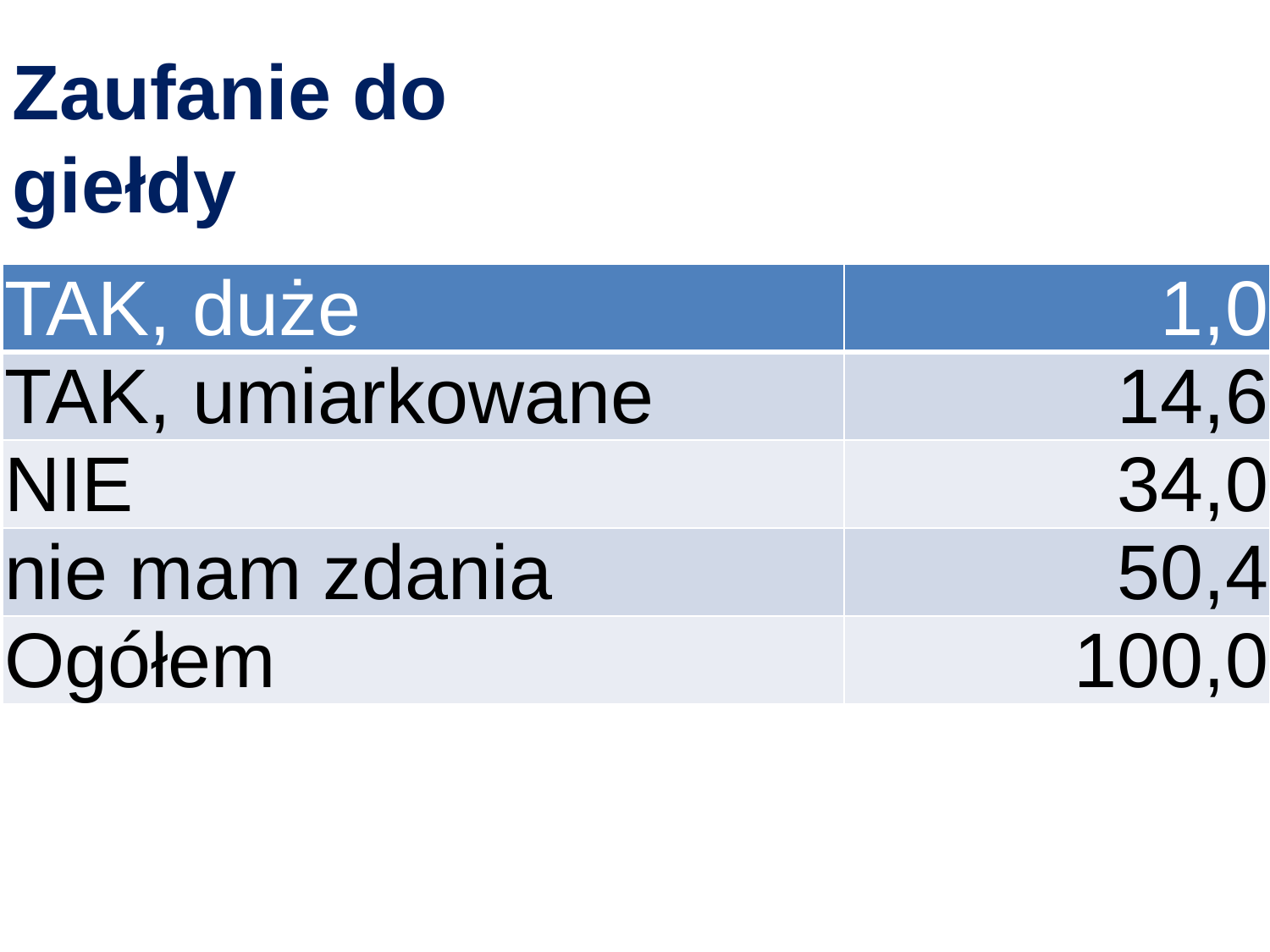

Zaufanie do
giełdy
| TAK, duże | 1,0 |
| --- | --- |
| TAK, umiarkowane | 14,6 |
| NIE | 34,0 |
| nie mam zdania | 50,4 |
| Ogółem | 100,0 |